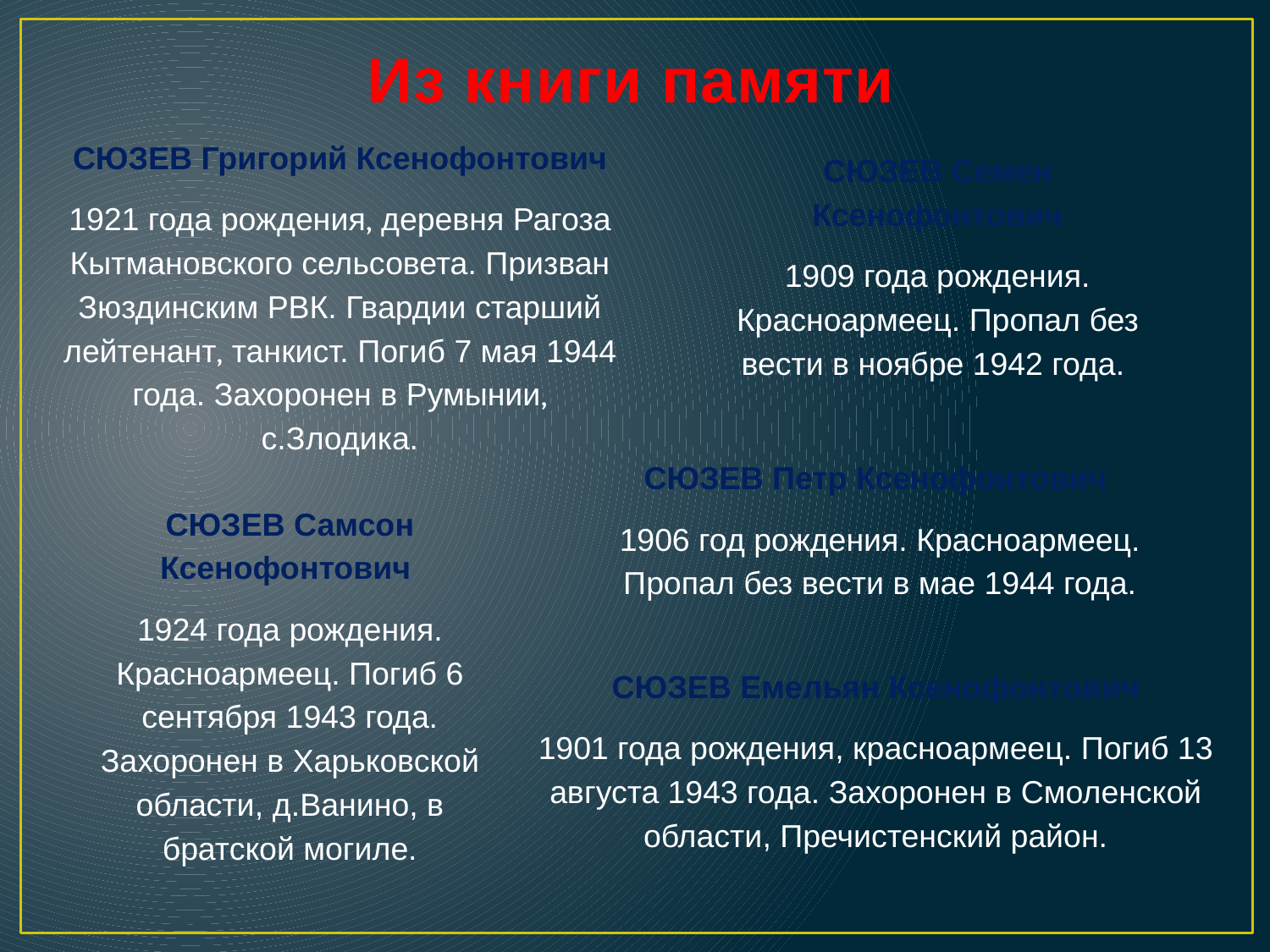

# Из книги памяти
СЮЗЕВ Григорий Ксенофонтович
1921 года рождения, деревня Рагоза Кытмановского сельсовета. Призван Зюздинским РВК. Гвардии старший лейтенант, танкист. Погиб 7 мая 1944 года. Захоронен в Румынии, с.Злодика.
СЮЗЕВ Семен Ксенофонтович
1909 года рождения. Красноармеец. Пропал без вести в ноябре 1942 года.
СЮЗЕВ Петр Ксенофонтович
1906 год рождения. Красноармеец. Пропал без вести в мае 1944 года.
СЮЗЕВ Самсон Ксенофонтович
1924 года рождения. Красноармеец. Погиб 6 сентября 1943 года. Захоронен в Харьковской области, д.Ванино, в братской могиле.
СЮЗЕВ Емельян Ксенофонтович
1901 года рождения, красноармеец. Погиб 13 августа 1943 года. Захоронен в Смоленской области, Пречистенский район.